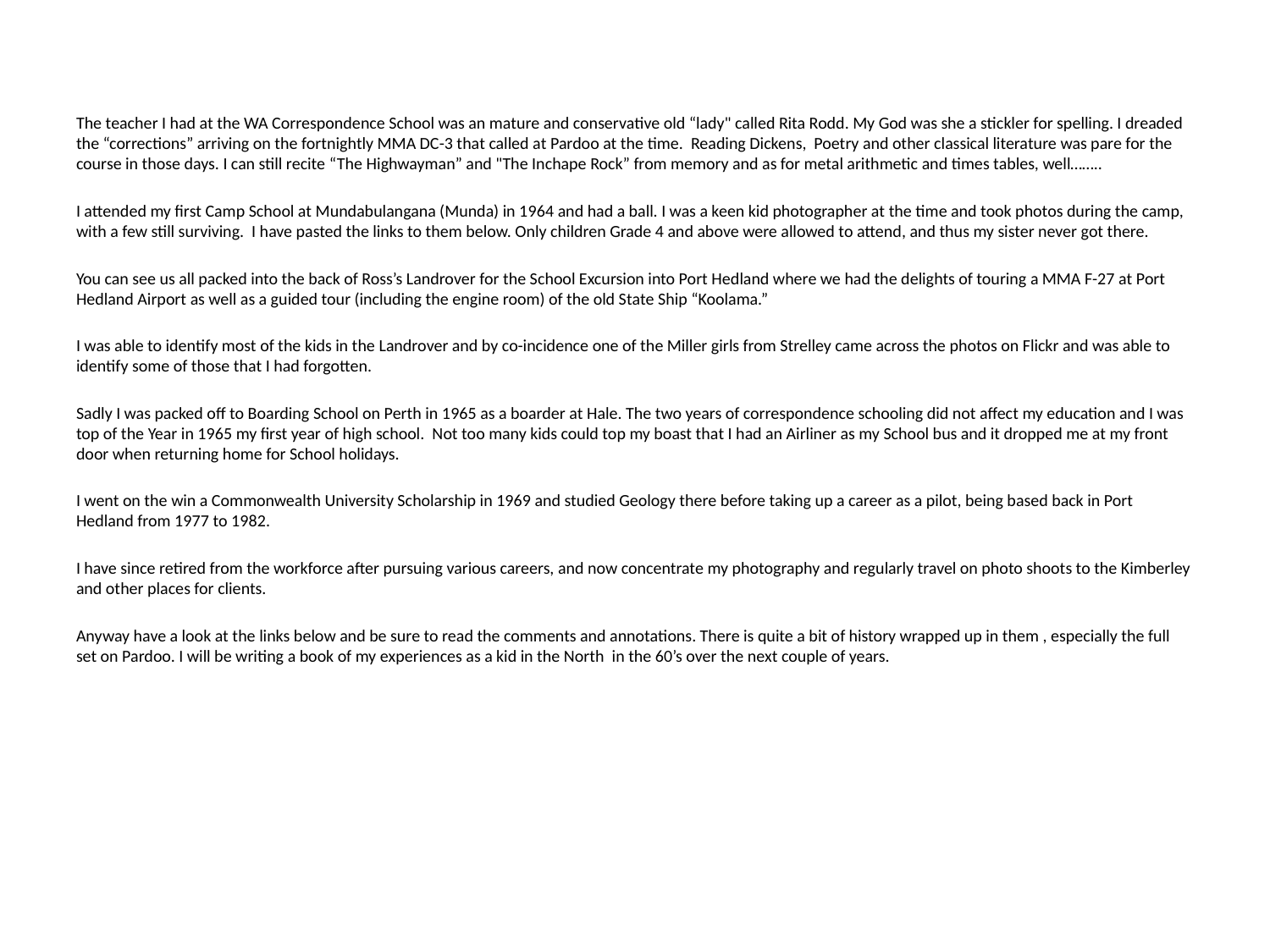

The teacher I had at the WA Correspondence School was an mature and conservative old “lady" called Rita Rodd. My God was she a stickler for spelling. I dreaded the “corrections” arriving on the fortnightly MMA DC-3 that called at Pardoo at the time.  Reading Dickens,  Poetry and other classical literature was pare for the course in those days. I can still recite “The Highwayman” and "The Inchape Rock” from memory and as for metal arithmetic and times tables, well……..

I attended my first Camp School at Mundabulangana (Munda) in 1964 and had a ball. I was a keen kid photographer at the time and took photos during the camp, with a few still surviving.  I have pasted the links to them below. Only children Grade 4 and above were allowed to attend, and thus my sister never got there.

You can see us all packed into the back of Ross’s Landrover for the School Excursion into Port Hedland where we had the delights of touring a MMA F-27 at Port Hedland Airport as well as a guided tour (including the engine room) of the old State Ship “Koolama.”

I was able to identify most of the kids in the Landrover and by co-incidence one of the Miller girls from Strelley came across the photos on Flickr and was able to identify some of those that I had forgotten.

Sadly I was packed off to Boarding School on Perth in 1965 as a boarder at Hale. The two years of correspondence schooling did not affect my education and I was top of the Year in 1965 my first year of high school.  Not too many kids could top my boast that I had an Airliner as my School bus and it dropped me at my front door when returning home for School holidays.

I went on the win a Commonwealth University Scholarship in 1969 and studied Geology there before taking up a career as a pilot, being based back in Port Hedland from 1977 to 1982.

I have since retired from the workforce after pursuing various careers, and now concentrate my photography and regularly travel on photo shoots to the Kimberley and other places for clients.

Anyway have a look at the links below and be sure to read the comments and annotations. There is quite a bit of history wrapped up in them , especially the full set on Pardoo. I will be writing a book of my experiences as a kid in the North  in the 60’s over the next couple of years.